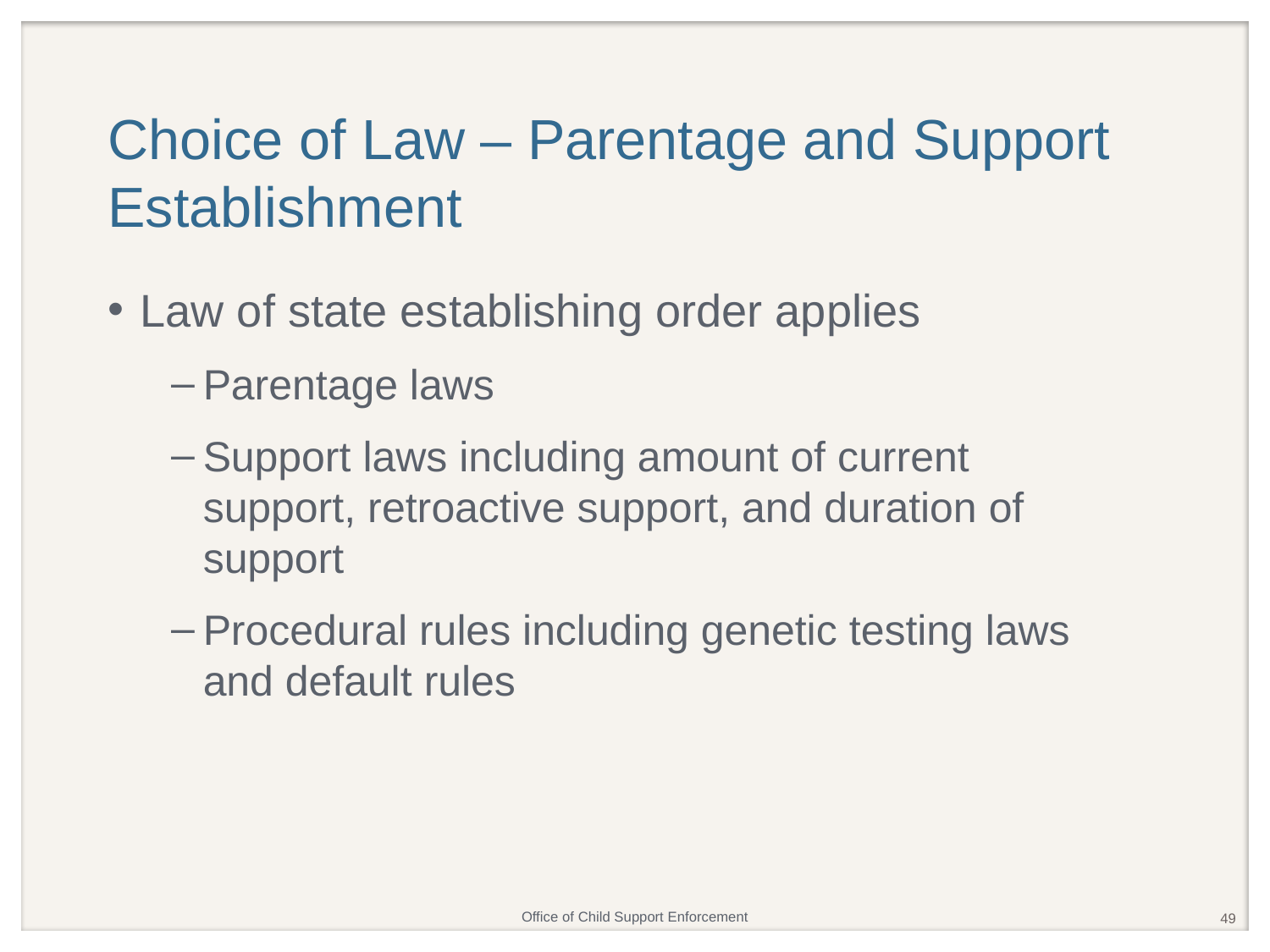

# Choice of Law – Parentage and Support Establishment
Law of state establishing order applies
Parentage laws
Support laws including amount of current support, retroactive support, and duration of support
Procedural rules including genetic testing laws and default rules

49